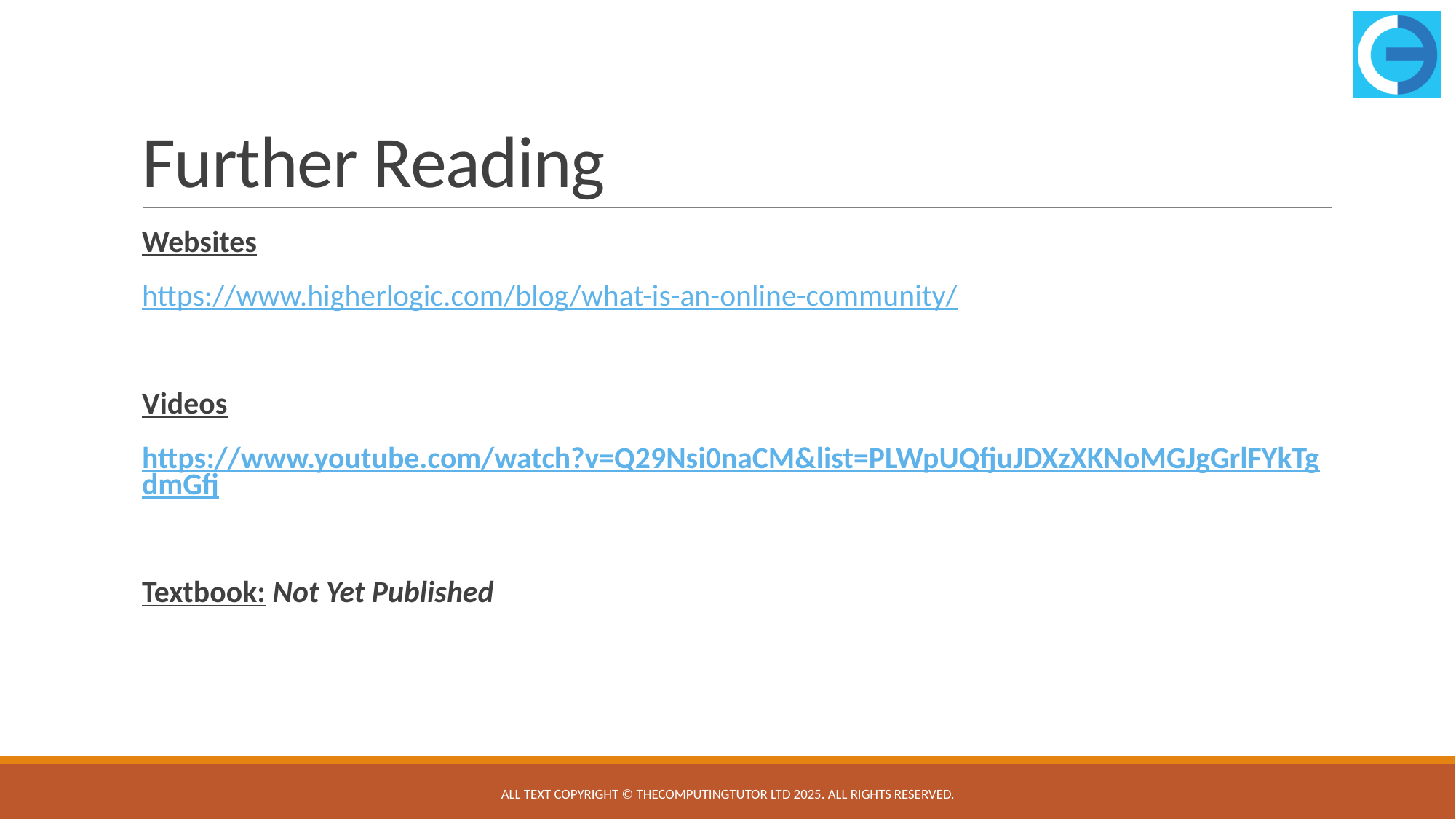

# Further Reading
Websites
https://www.higherlogic.com/blog/what-is-an-online-community/

Videos
https://www.youtube.com/watch?v=Q29Nsi0naCM&list=PLWpUQfjuJDXzXKNoMGJgGrlFYkTgdmGfj

Textbook: Not Yet Published
All text copyright © TheComputingTutor Ltd 2025. All rights Reserved.